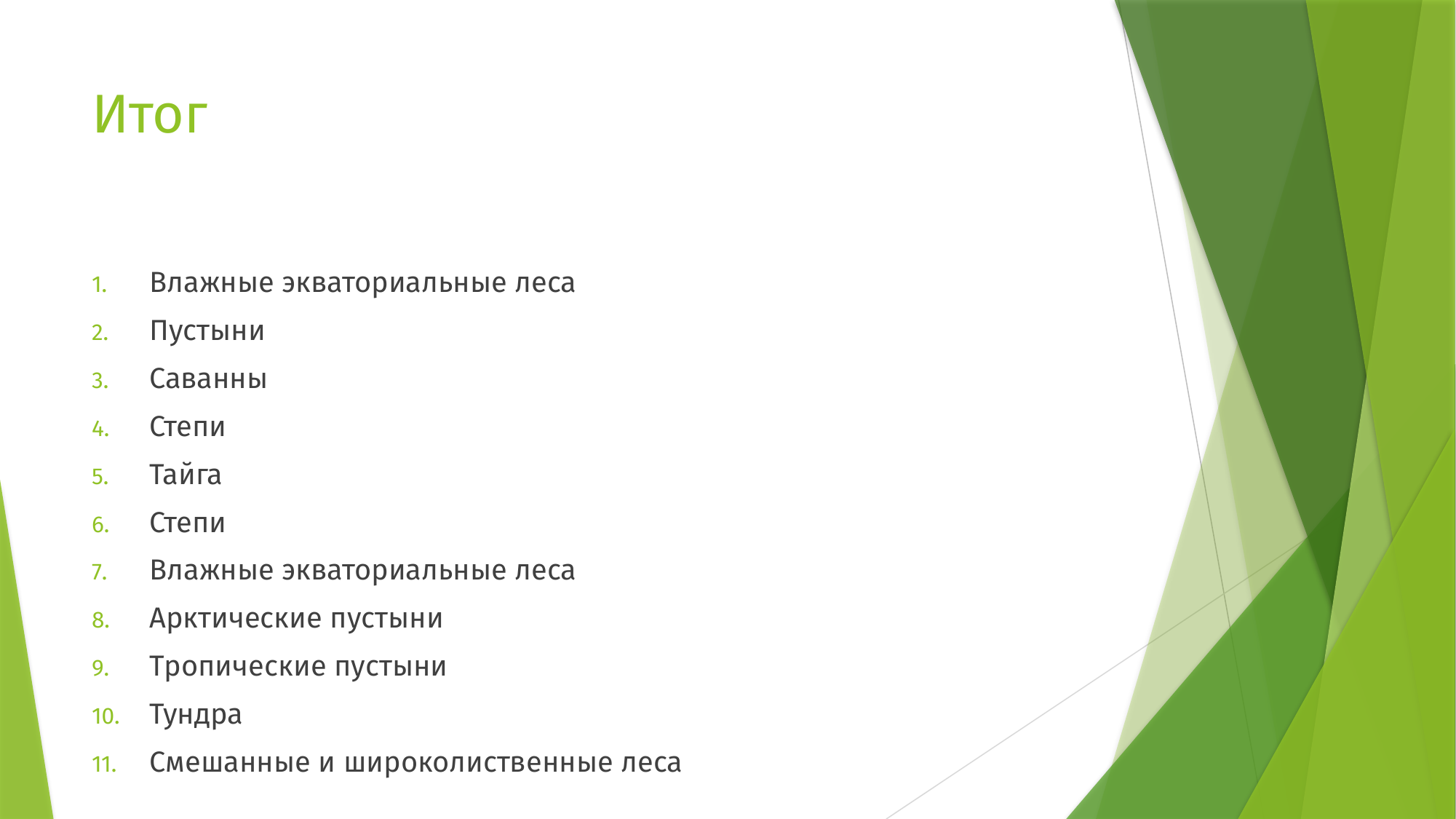

# Итог
Влажные экваториальные леса
Пустыни
Саванны
Степи
Тайга
Степи
Влажные экваториальные леса
Арктические пустыни
Тропические пустыни
Тундра
Смешанные и широколиственные леса